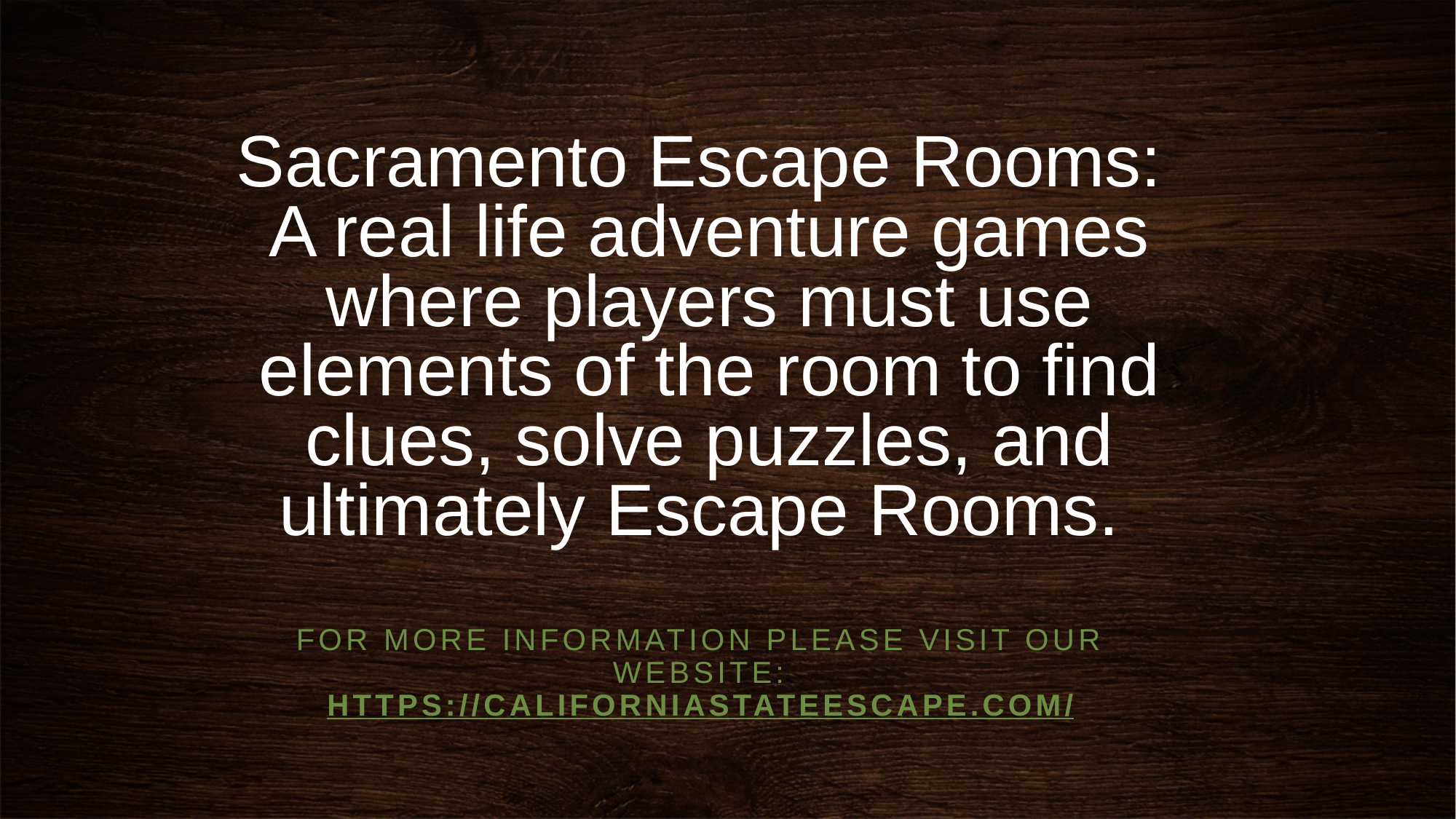

# Sacramento Escape Rooms: A real life adventure games where players must use elements of the room to find clues, solve puzzles, and ultimately Escape Rooms.
For more information please visit our website: https://californiastateescape.com/